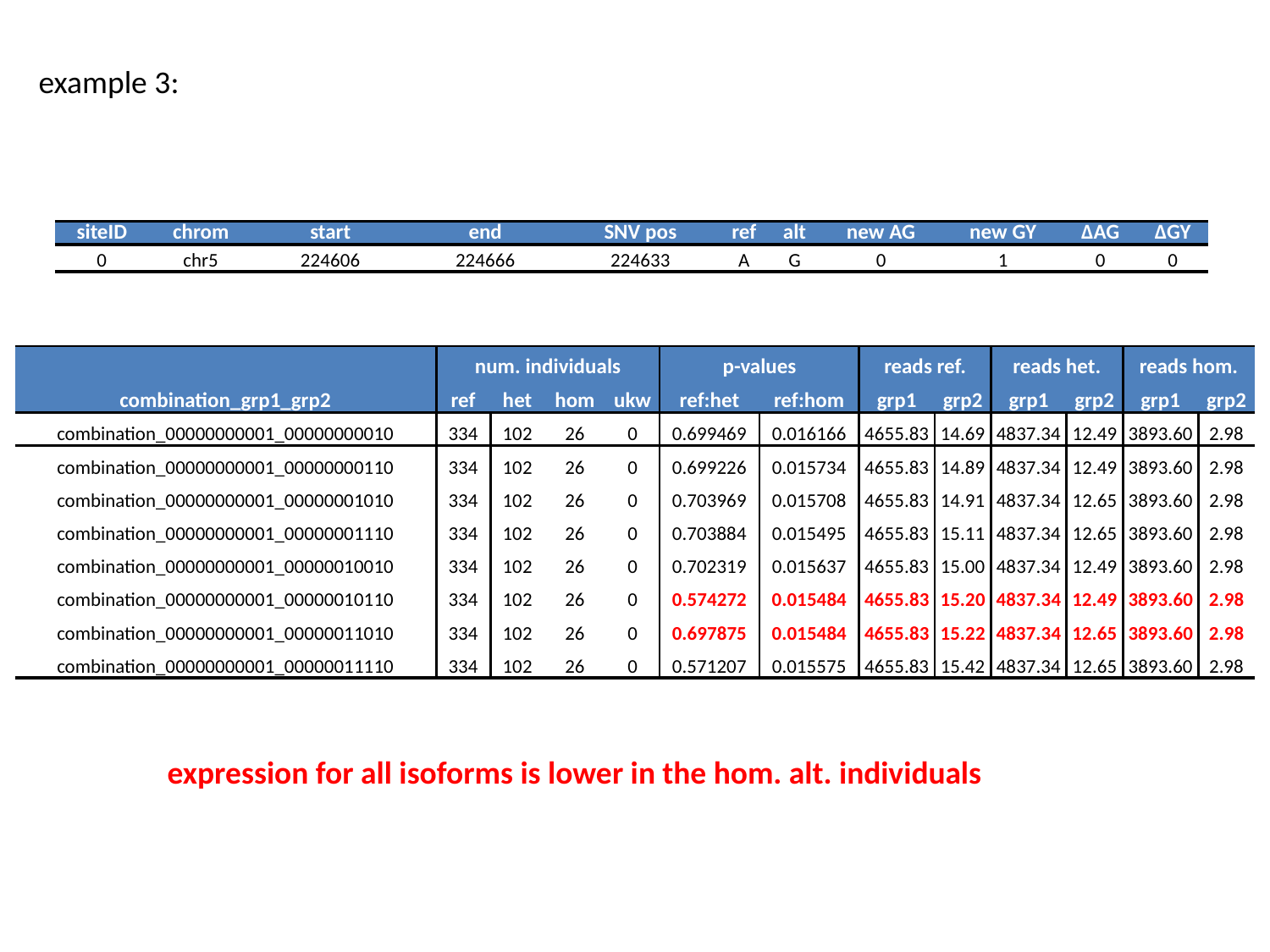

example 3:
| siteID | chrom | start | end | SNV pos | ref | alt | new AG | new GY | ΔAG | ΔGY |
| --- | --- | --- | --- | --- | --- | --- | --- | --- | --- | --- |
| 0 | chr5 | 224606 | 224666 | 224633 | A | G | 0 | 1 | 0 | 0 |
|  | num. individuals |  |  |  | p-values |  | reads ref. |  | reads het. |  | reads hom. |  |
| --- | --- | --- | --- | --- | --- | --- | --- | --- | --- | --- | --- | --- |
| combination\_grp1\_grp2 | ref | het | hom | ukw | ref:het | ref:hom | grp1 | grp2 | grp1 | grp2 | grp1 | grp2 |
| combination\_00000000001\_00000000010 | 334 | 102 | 26 | 0 | 0.699469 | 0.016166 | 4655.83 | 14.69 | 4837.34 | 12.49 | 3893.60 | 2.98 |
| combination\_00000000001\_00000000110 | 334 | 102 | 26 | 0 | 0.699226 | 0.015734 | 4655.83 | 14.89 | 4837.34 | 12.49 | 3893.60 | 2.98 |
| combination\_00000000001\_00000001010 | 334 | 102 | 26 | 0 | 0.703969 | 0.015708 | 4655.83 | 14.91 | 4837.34 | 12.65 | 3893.60 | 2.98 |
| combination\_00000000001\_00000001110 | 334 | 102 | 26 | 0 | 0.703884 | 0.015495 | 4655.83 | 15.11 | 4837.34 | 12.65 | 3893.60 | 2.98 |
| combination\_00000000001\_00000010010 | 334 | 102 | 26 | 0 | 0.702319 | 0.015637 | 4655.83 | 15.00 | 4837.34 | 12.49 | 3893.60 | 2.98 |
| combination\_00000000001\_00000010110 | 334 | 102 | 26 | 0 | 0.574272 | 0.015484 | 4655.83 | 15.20 | 4837.34 | 12.49 | 3893.60 | 2.98 |
| combination\_00000000001\_00000011010 | 334 | 102 | 26 | 0 | 0.697875 | 0.015484 | 4655.83 | 15.22 | 4837.34 | 12.65 | 3893.60 | 2.98 |
| combination\_00000000001\_00000011110 | 334 | 102 | 26 | 0 | 0.571207 | 0.015575 | 4655.83 | 15.42 | 4837.34 | 12.65 | 3893.60 | 2.98 |
expression for all isoforms is lower in the hom. alt. individuals